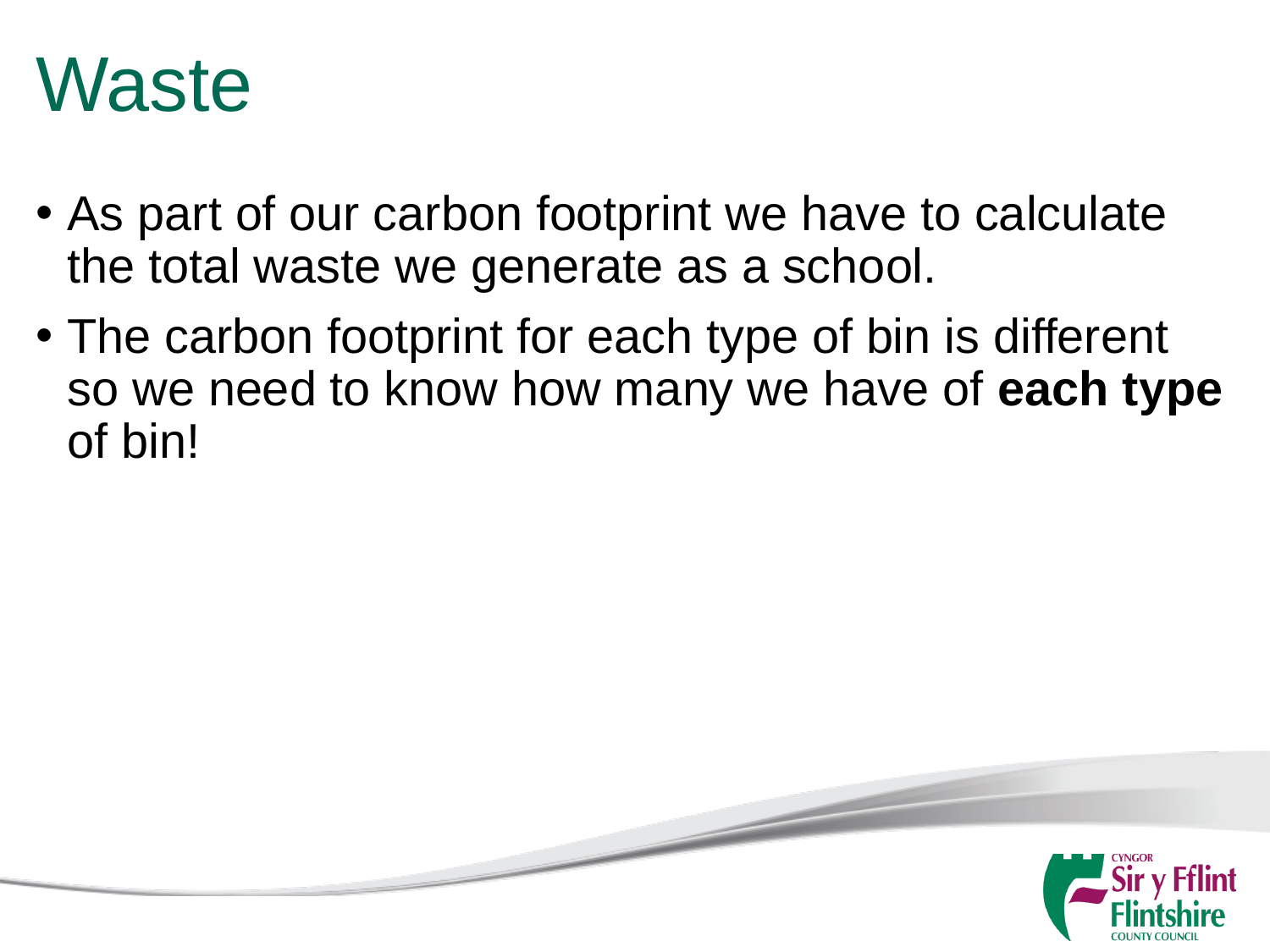

# Waste
As part of our carbon footprint we have to calculate the total waste we generate as a school.
The carbon footprint for each type of bin is different so we need to know how many we have of each type of bin!